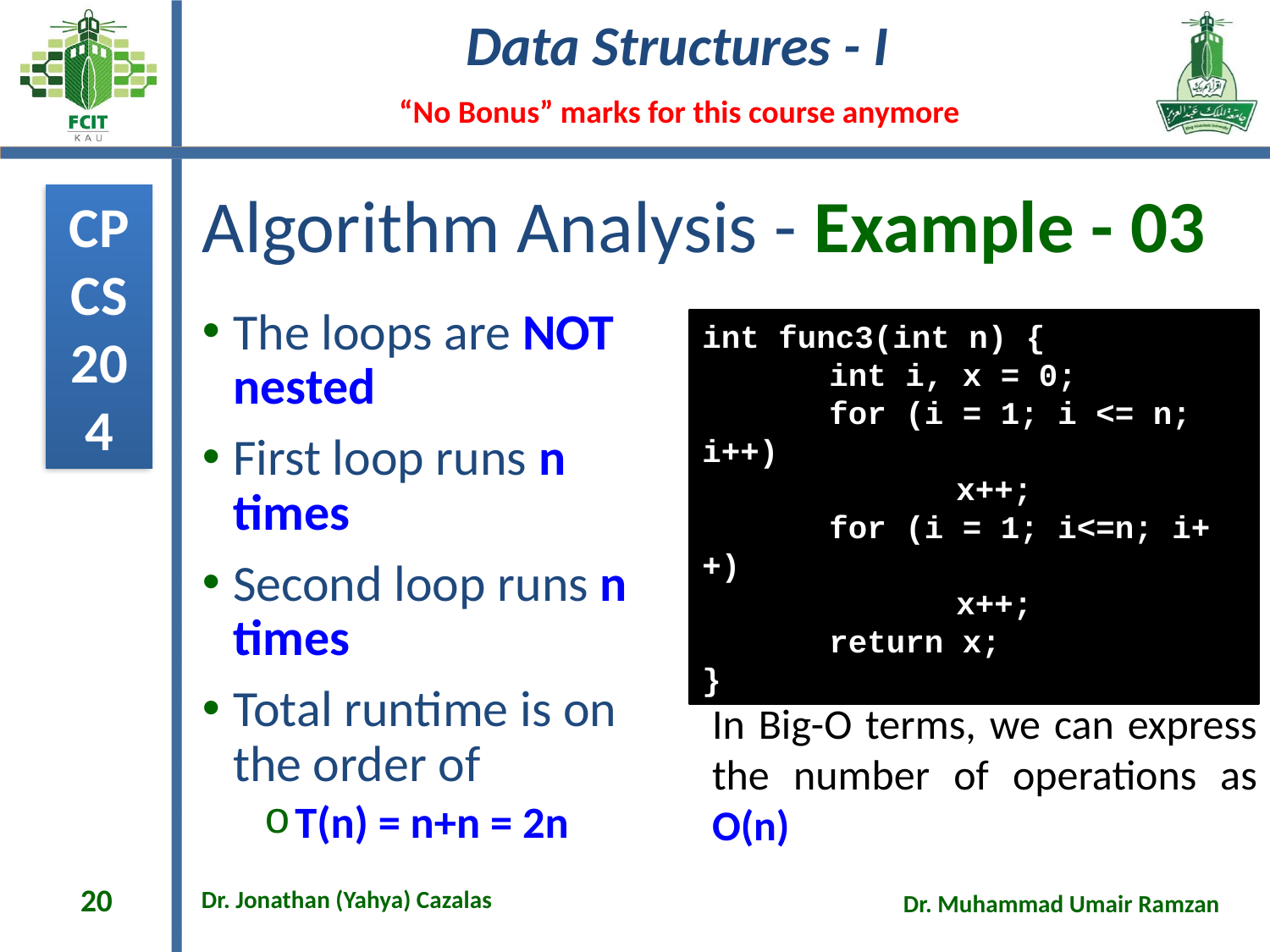

# Algorithm Analysis - Example - 03
The loops are NOT nested
First loop runs n times
Second loop runs n times
Total runtime is on the order of
T(n) = n+n = 2n
int func3(int n) {
	int i, x = 0;
	for (i = 1; i <= n; i++)
		x++;
	for (i = 1; i<=n; i++)
		x++;
	return x;
}
In Big-O terms, we can express the number of operations as O(n)
20